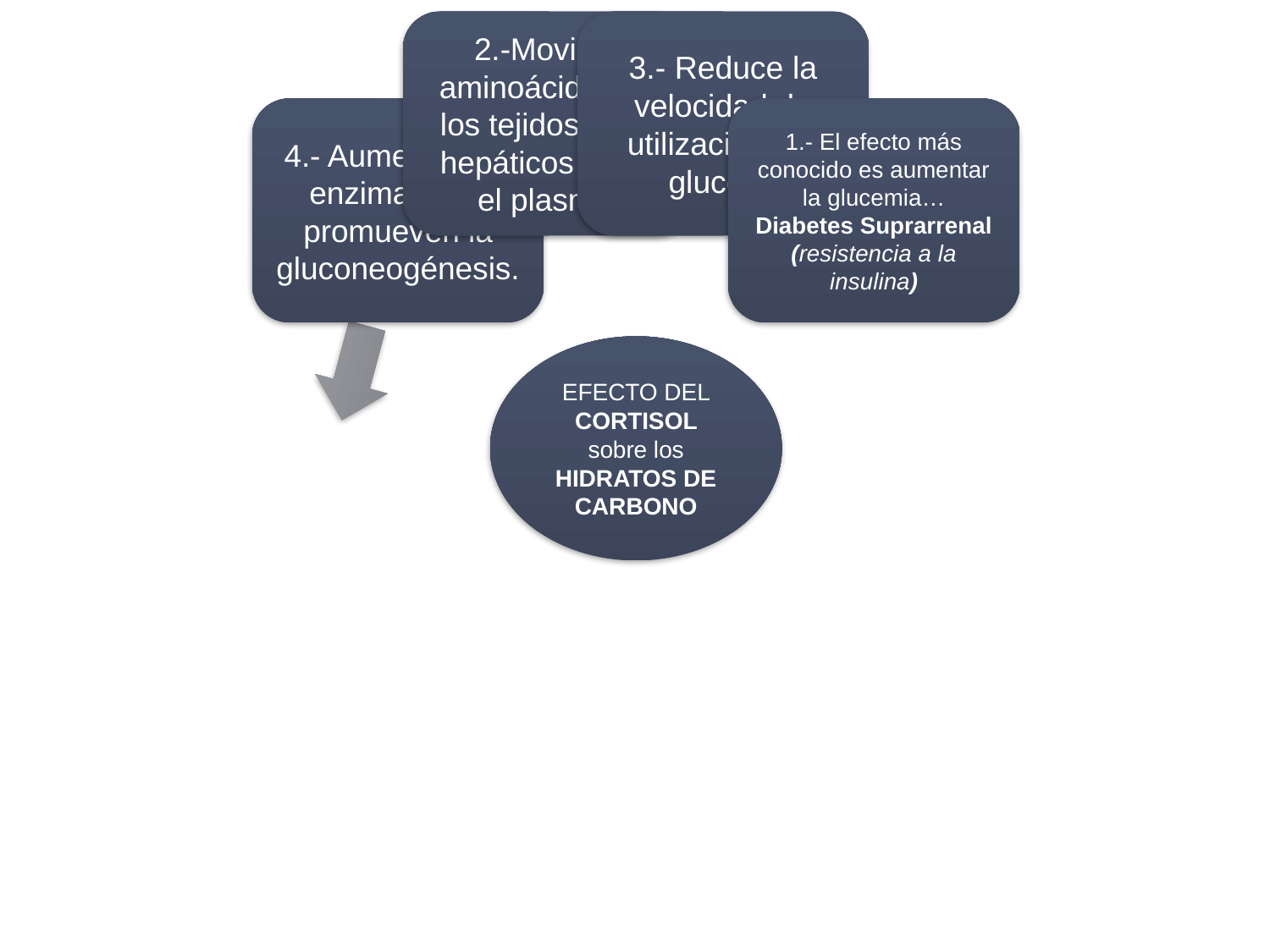

EFECTO DEL CORTISOL sobre los HIDRATOS DE CARBONO